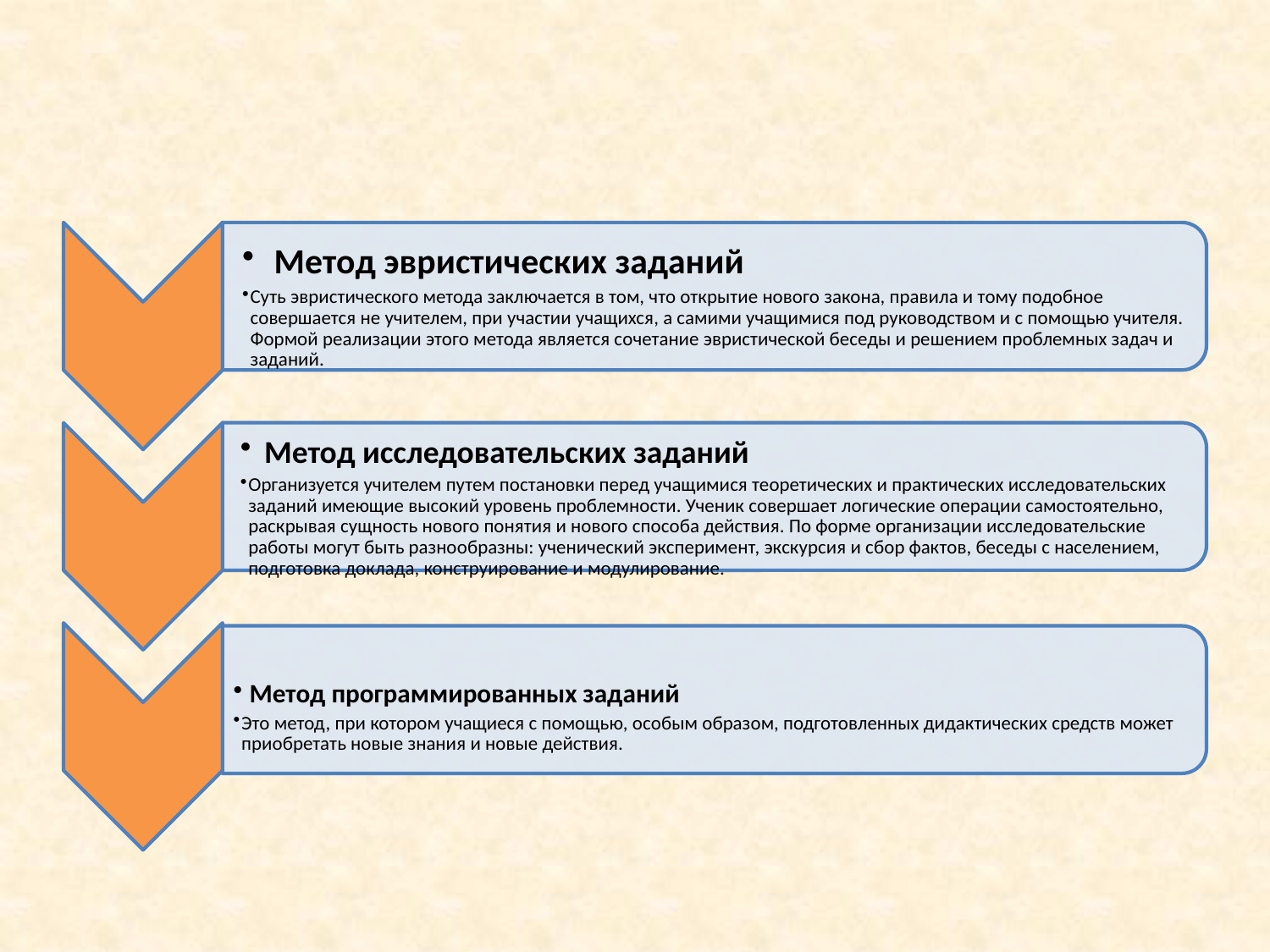

#

Метод эвристических заданий
Суть эвристического метода заключается в том, что открытие нового закона, правила и тому подобное совершается не учителем, при участии учащихся, а самими учащимися под руководством и с помощью учителя. Формой реализации этого метода является сочетание эвристической беседы и решением проблемных задач и заданий.

Метод исследовательских заданий
Организуется учителем путем постановки перед учащимися теоретических и практических исследовательских заданий имеющие высокий уровень проблемности. Ученик совершает логические операции самостоятельно, раскрывая сущность нового понятия и нового способа действия. По форме организации исследовательские работы могут быть разнообразны: ученический эксперимент, экскурсия и сбор фактов, беседы с населением, подготовка доклада, конструирование и модулирование.

Метод программированных заданий
Это метод, при котором учащиеся с помощью, особым образом, подготовленных дидактических средств может приобретать новые знания и новые действия.